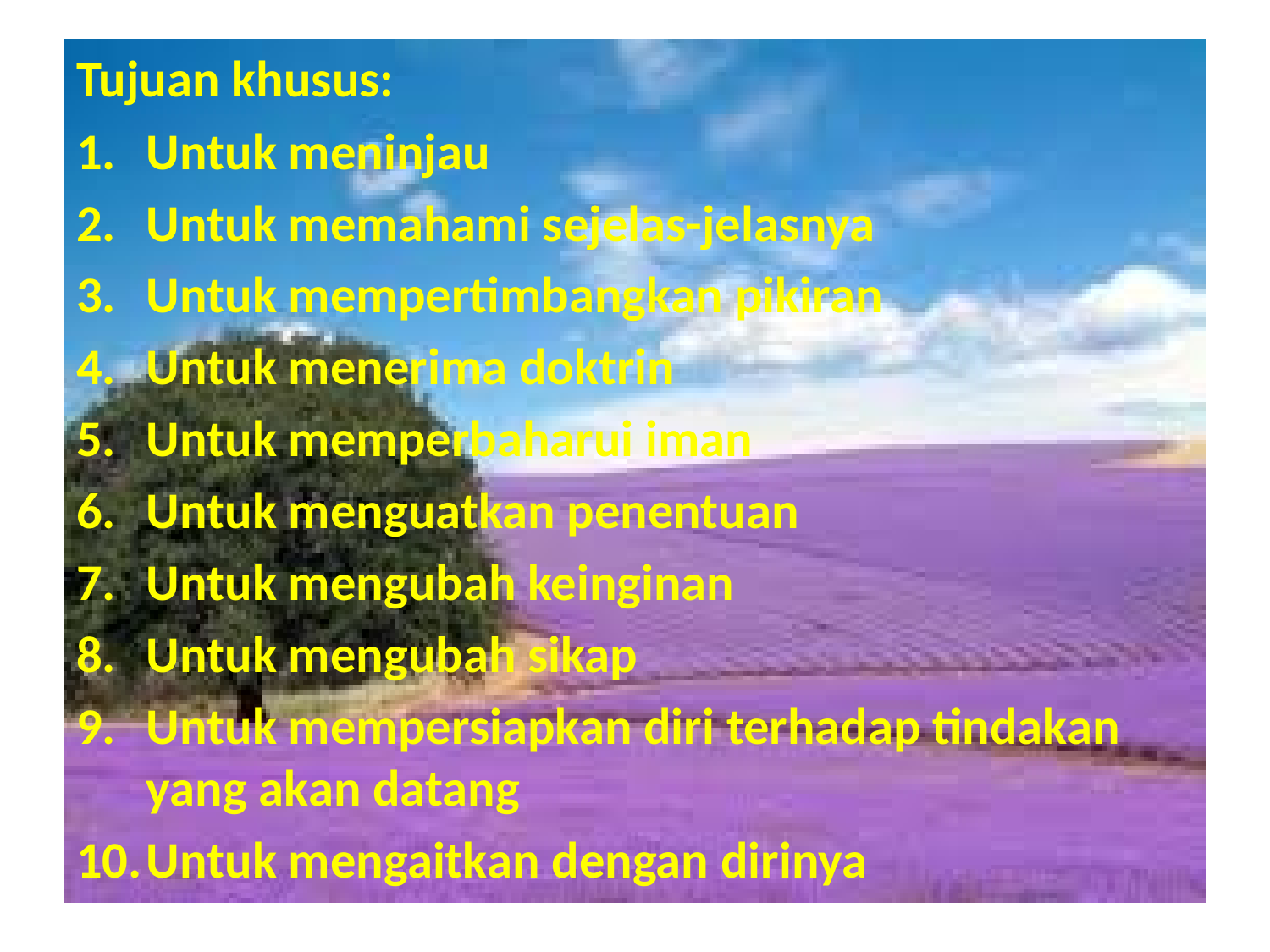

Tujuan khusus:
Untuk meninjau
Untuk memahami sejelas-jelasnya
Untuk mempertimbangkan pikiran
Untuk menerima doktrin
Untuk memperbaharui iman
Untuk menguatkan penentuan
Untuk mengubah keinginan
Untuk mengubah sikap
Untuk mempersiapkan diri terhadap tindakan yang akan datang
Untuk mengaitkan dengan dirinya